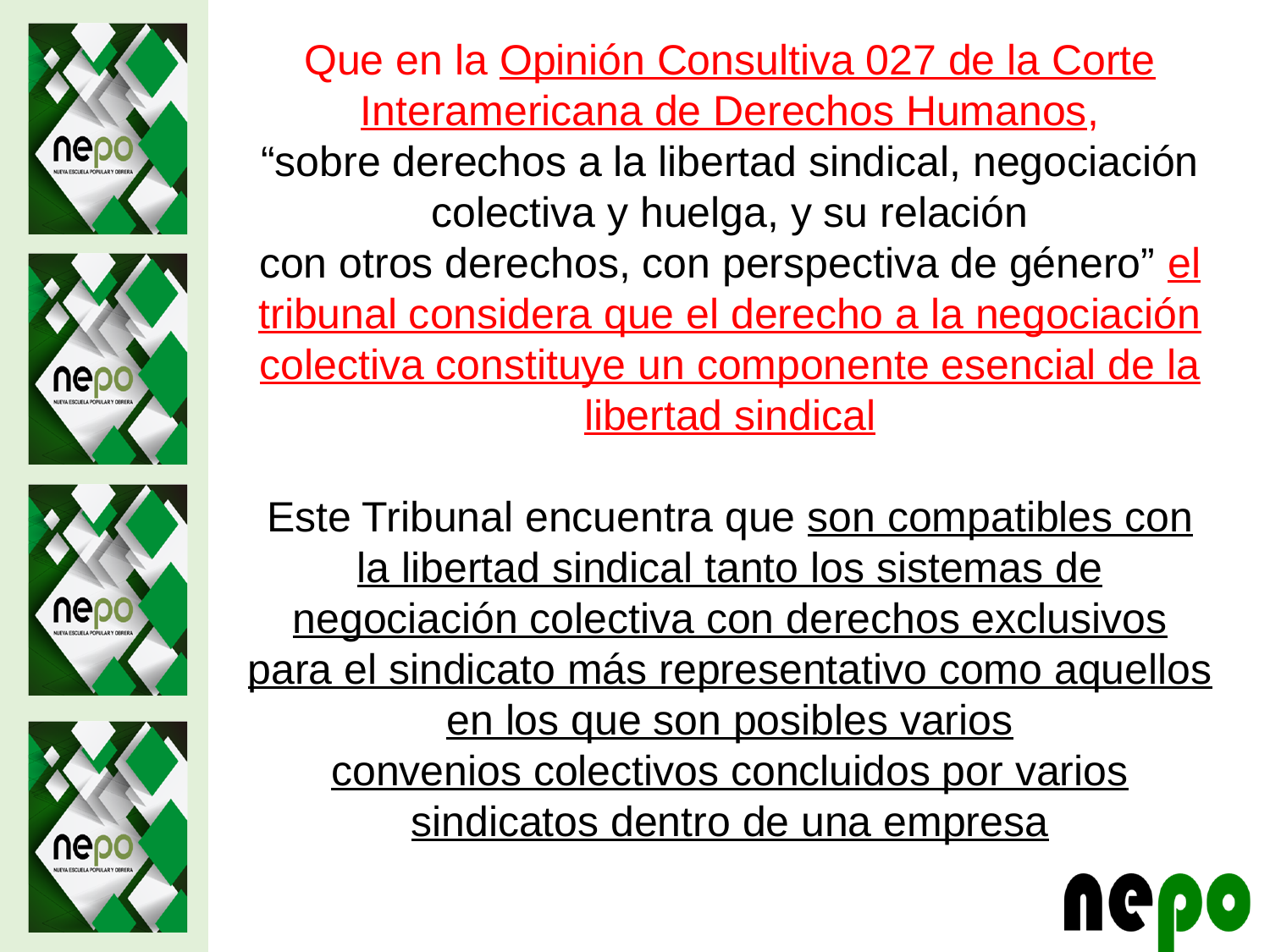

Que en la Opinión Consultiva 027 de la Corte Interamericana de Derechos Humanos,
“sobre derechos a la libertad sindical, negociación colectiva y huelga, y su relación
con otros derechos, con perspectiva de género” el tribunal considera que el derecho a la negociación colectiva constituye un componente esencial de la libertad sindical

Este Tribunal encuentra que son compatibles con la libertad sindical tanto los sistemas de negociación colectiva con derechos exclusivos
para el sindicato más representativo como aquellos en los que son posibles varios
convenios colectivos concluidos por varios sindicatos dentro de una empresa